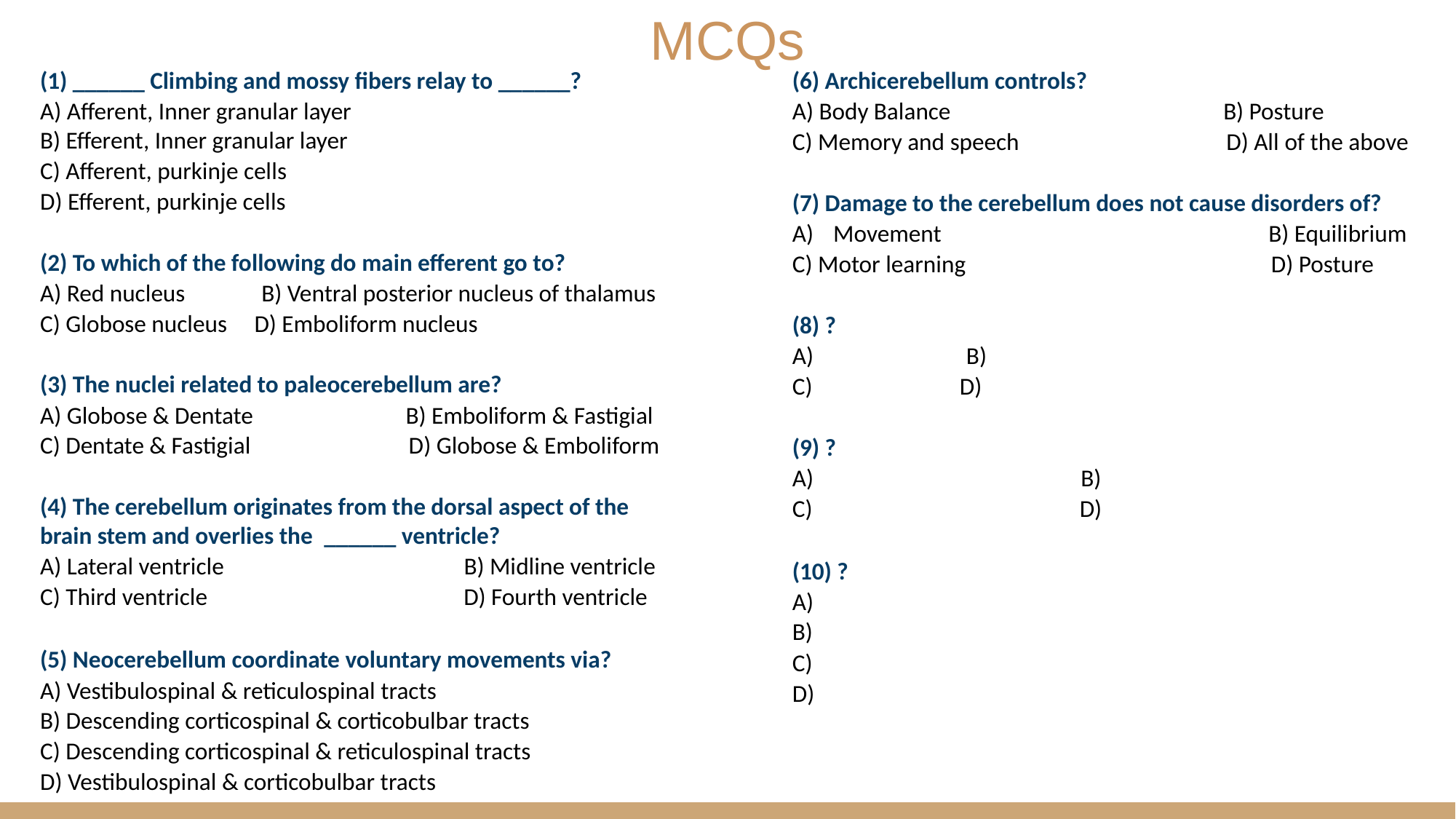

(1) ______ Climbing and mossy fibers relay to ______?
A) Afferent, Inner granular layer
B) Efferent, Inner granular layer
C) Afferent, purkinje cells
D) Efferent, purkinje cells

(2) To which of the following do main efferent go to?
A) Red nucleus              B) Ventral posterior nucleus of thalamus
C) Globose nucleus     D) Emboliform nucleus

(3) The nuclei related to paleocerebellum are?
A) Globose & Dentate                            B) Emboliform & Fastigial
C) Dentate & Fastigial                             D) Globose & Emboliform

(4) The cerebellum originates from the dorsal aspect of the brain stem and overlies the  ______ ventricle?
A) Lateral ventricle                                            B) Midline ventricle
C) Third ventricle                                               D) Fourth ventricle

(5) Neocerebellum coordinate voluntary movements via?
A) Vestibulospinal & reticulospinal tracts
B) Descending corticospinal & corticobulbar tracts
C) Descending corticospinal & reticulospinal tracts
D) Vestibulospinal & corticobulbar tracts
(6) Archicerebellum controls?
A) Body Balance                                                  B) Posture
C) Memory and speech                                      D) All of the above

(7) Damage to the cerebellum does not cause disorders of?
Movement                                                            B) Equilibrium
C) Motor learning                                                        D) Posture

(8) ?
A)                            B)
C)                           D)

(9) ?
A)                                                 B)
C)                                                 D)

(10) ?
A)
B)
C)
D)